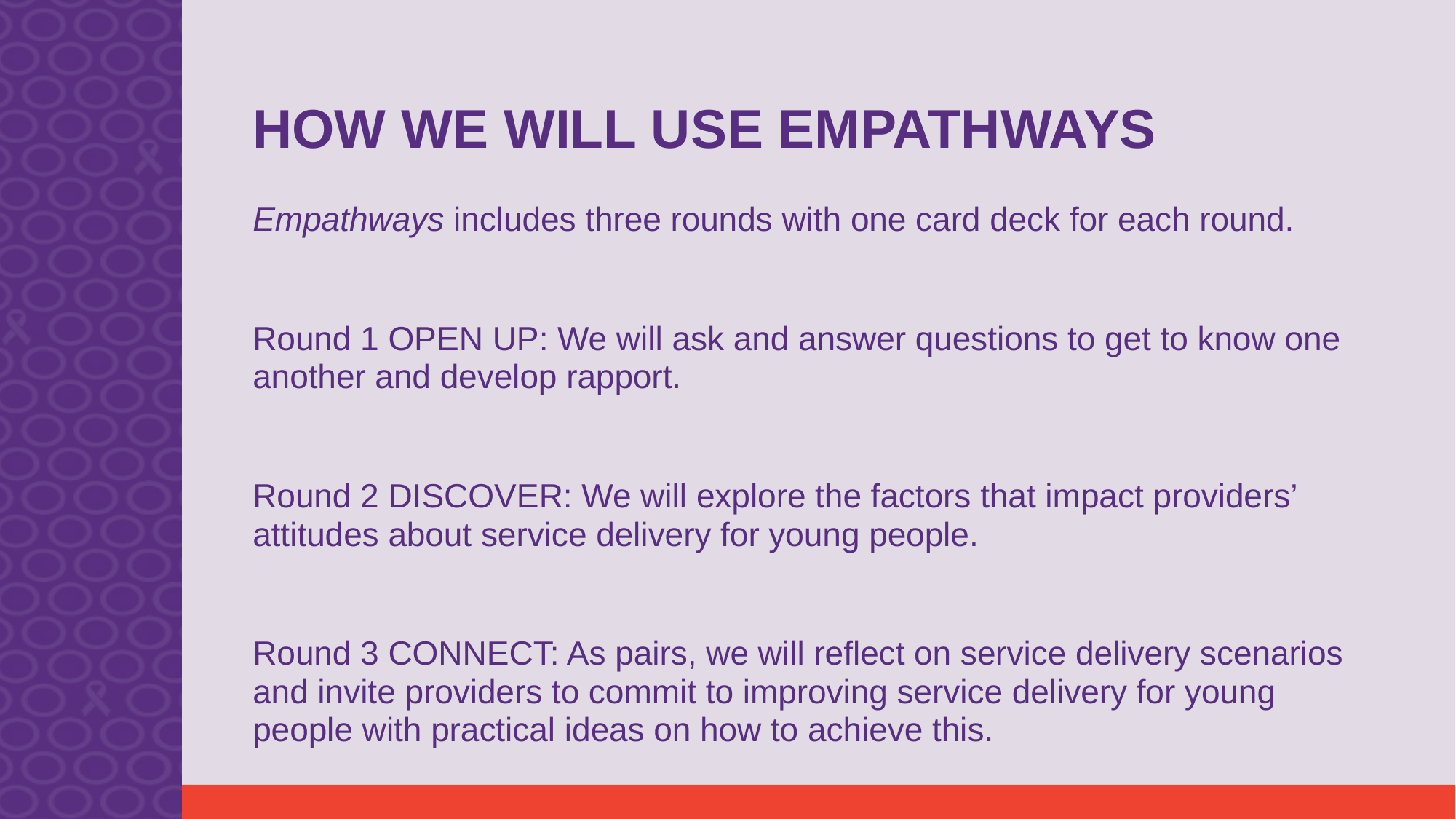

# HOW WE WILL USE EMPATHWAYS
Empathways includes three rounds with one card deck for each round.

Round 1 OPEN UP: We will ask and answer questions to get to know one another and develop rapport.

Round 2 DISCOVER: We will explore the factors that impact providers’ attitudes about service delivery for young people.

Round 3 CONNECT: As pairs, we will reflect on service delivery scenarios and invite providers to commit to improving service delivery for young people with practical ideas on how to achieve this.